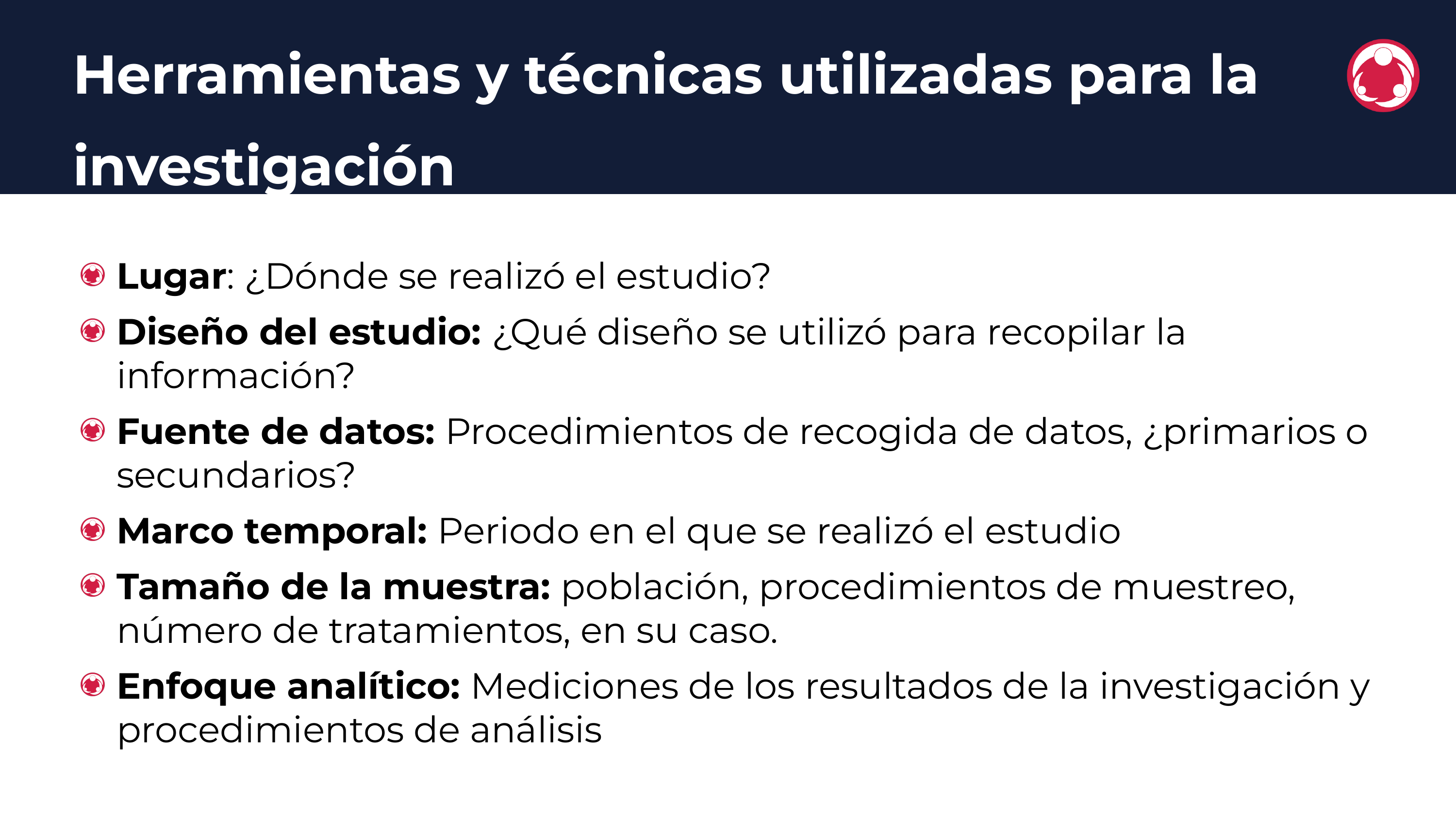

Herramientas y técnicas utilizadas para la investigación

Lugar: ¿Dónde se realizó el estudio?
Diseño del estudio: ¿Qué diseño se utilizó para recopilar la información?
Fuente de datos: Procedimientos de recogida de datos, ¿primarios o secundarios?
Marco temporal: Periodo en el que se realizó el estudio
Tamaño de la muestra: población, procedimientos de muestreo, número de tratamientos, en su caso.
Enfoque analítico: Mediciones de los resultados de la investigación y procedimientos de análisis